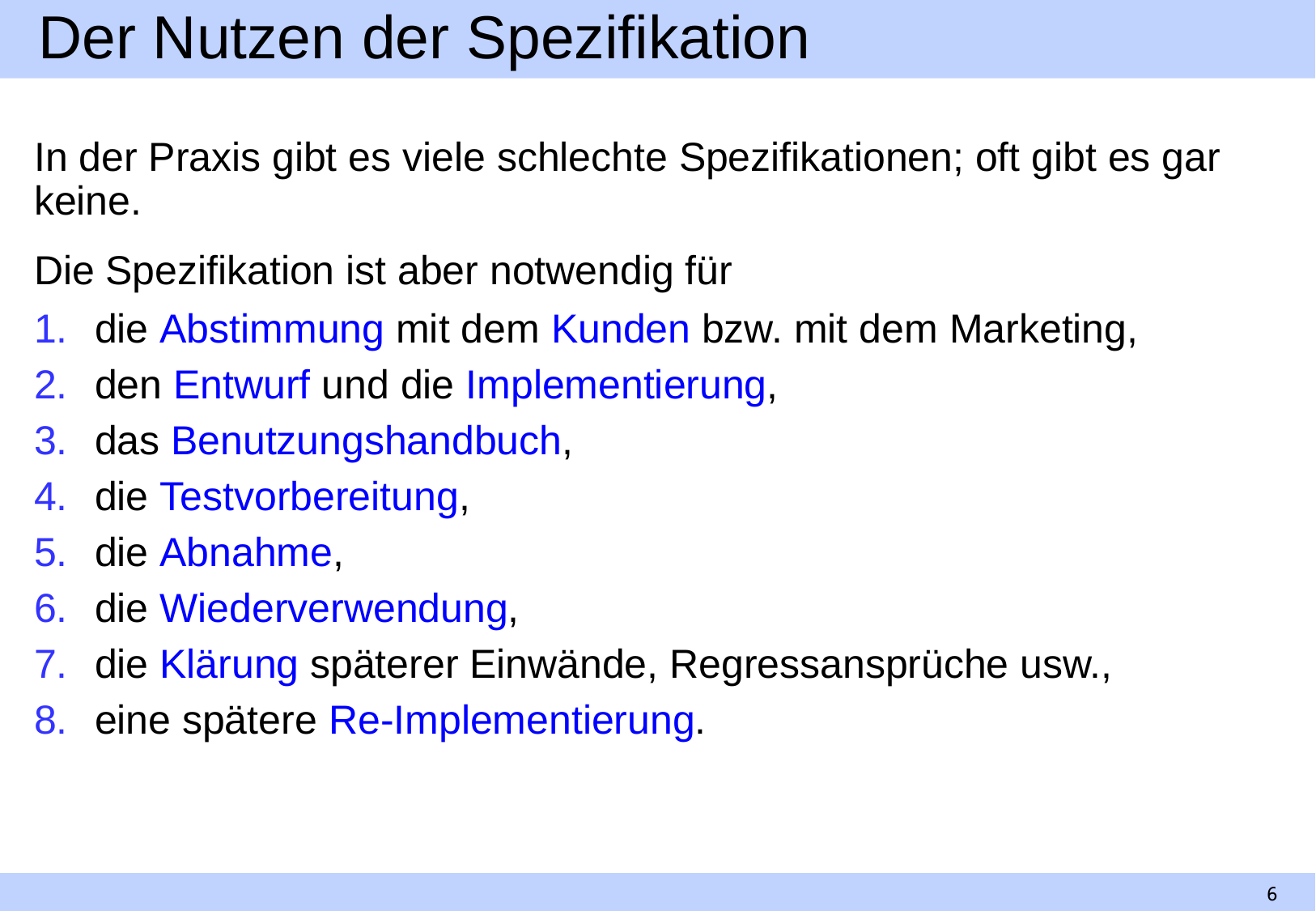

# Der Nutzen der Spezifikation
In der Praxis gibt es viele schlechte Spezifikationen; oft gibt es gar keine.
Die Spezifikation ist aber notwendig für
die Abstimmung mit dem Kunden bzw. mit dem Marketing,
den Entwurf und die Implementierung,
das Benutzungshandbuch,
die Testvorbereitung,
die Abnahme,
die Wiederverwendung,
die Klärung späterer Einwände, Regressansprüche usw.,
eine spätere Re-Implementierung.

6